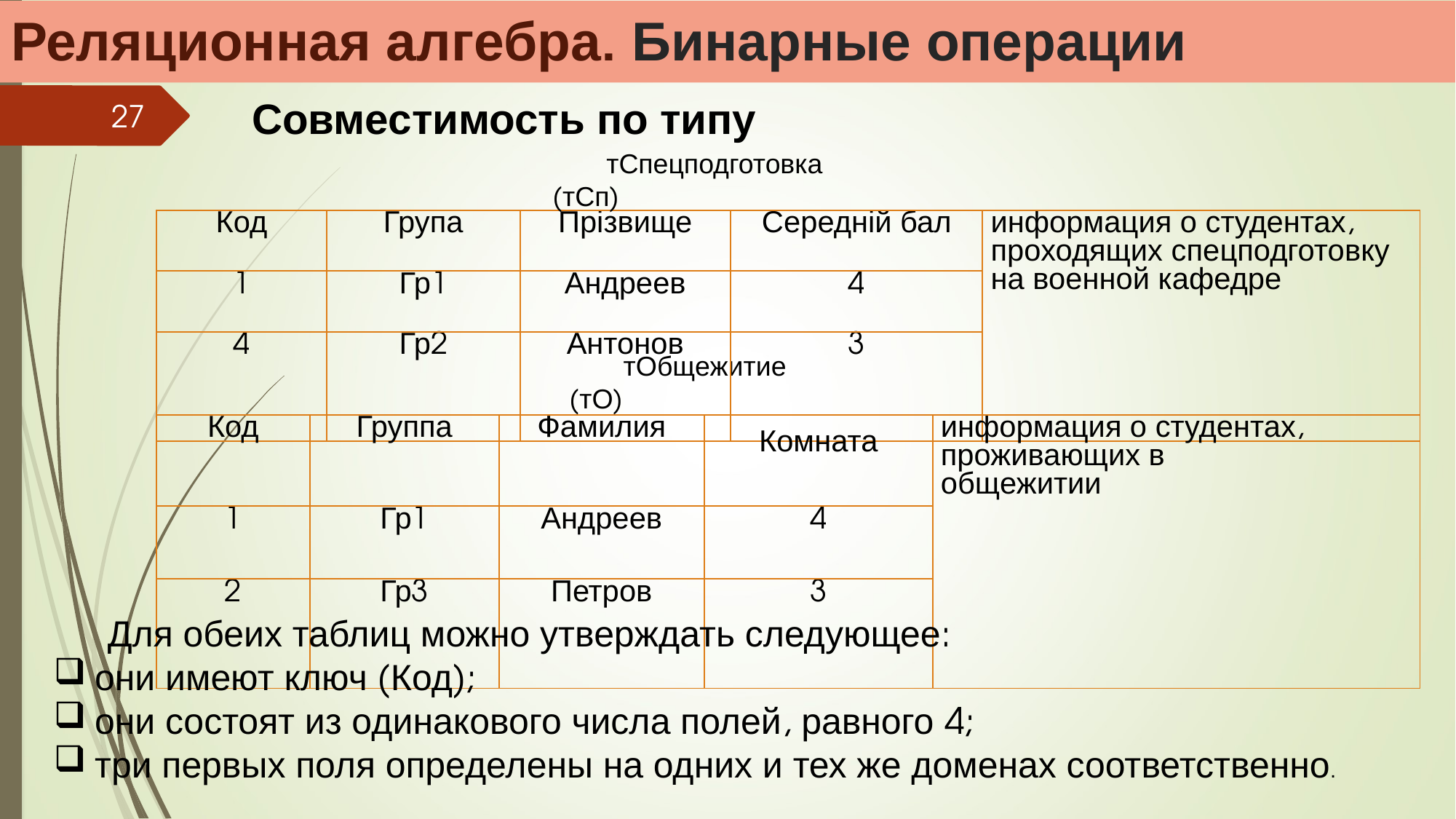

Реляционная алгебра. Бинарные операции
Совместимость по типу
27
тСпецподготовка (тСп)
| Код | Група | Прізвище | Середній бал | информация о студентах, проходящих спецподготовку на военной кафедре |
| --- | --- | --- | --- | --- |
| 1 | Гр1 | Андреев | 4 |  |
| 4 | Гр2 | Антонов | 3 |  |
тОбщежитие (тО)
| Код | Группа | Фамилия | Комната | информация о студентах, проживающих в общежитии |
| --- | --- | --- | --- | --- |
| 1 | Гр1 | Андреев | 4 |  |
| 2 | Гр3 | Петров | 3 |  |

Для обеих таблиц можно утверждать следующее:
они имеют ключ (Код);
они состоят из одинакового числа полей, равного 4;
три первых поля определены на одних и тех же до­менах соответственно.